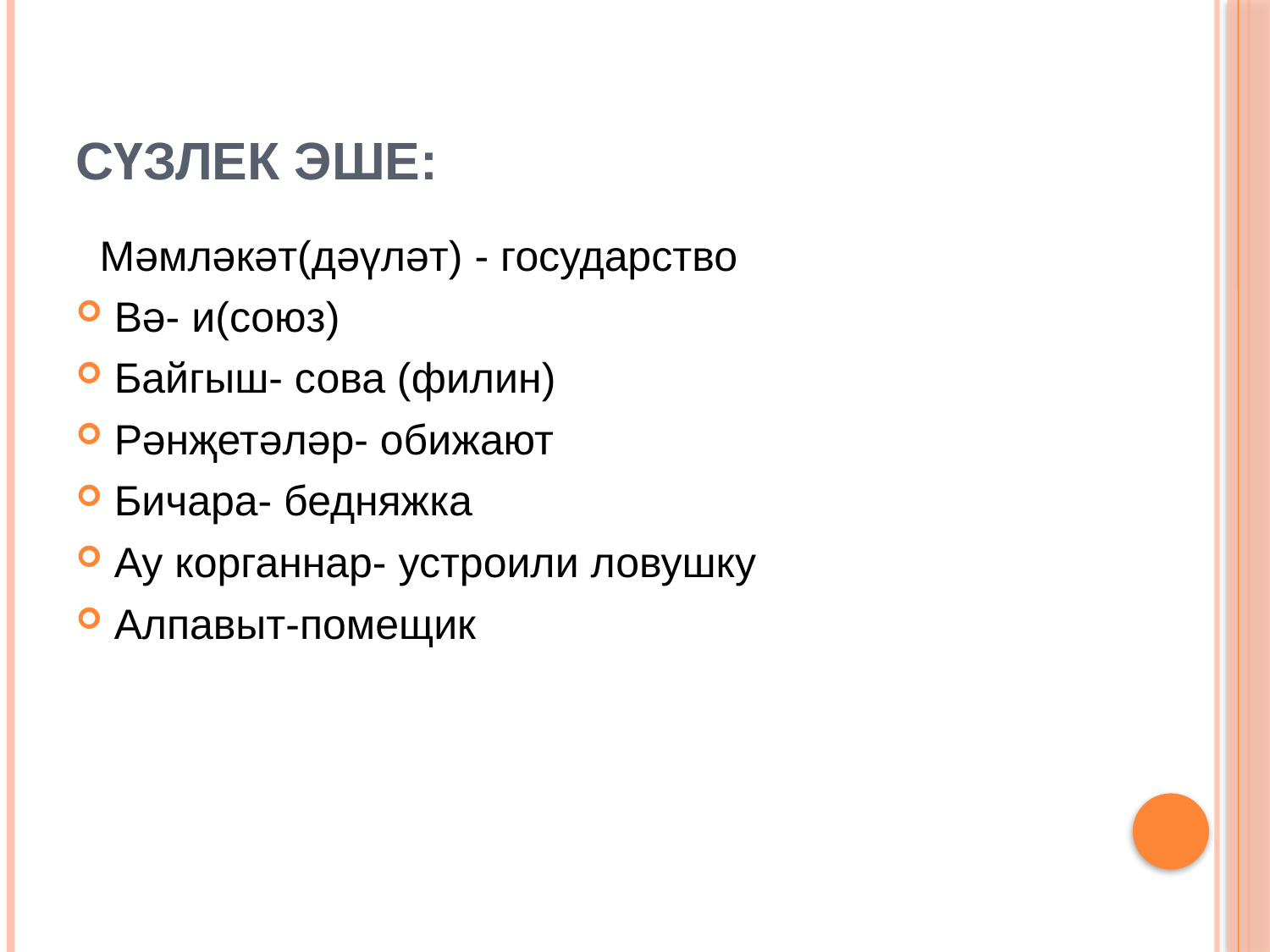

# Сүзлек эше:
  Мәмләкәт(дәүләт) - государство
Вә- и(союз)
Байгыш- сова (филин)
Рәнҗетәләр- обижают
Бичара- бедняжка
Ау корганнар- устроили ловушку
Алпавыт-помещик